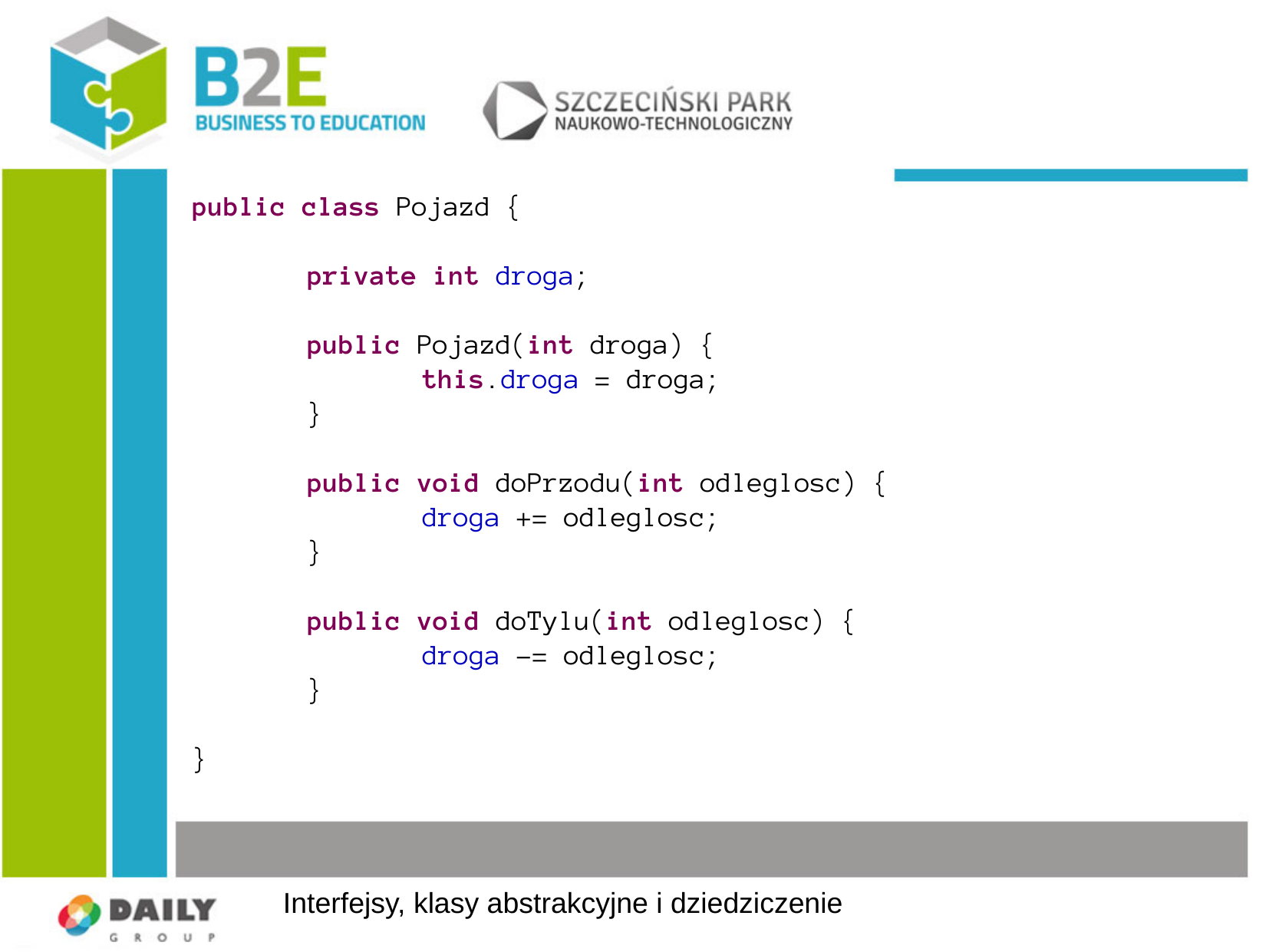

public class Pojazd {

	private int droga;

	public Pojazd(int droga) {
		this.droga = droga;
	}

	public void doPrzodu(int odleglosc) {
		droga += odleglosc;
	}

	public void doTylu(int odleglosc) {
		droga -= odleglosc;
	}

}
Interfejsy, klasy abstrakcyjne i dziedziczenie